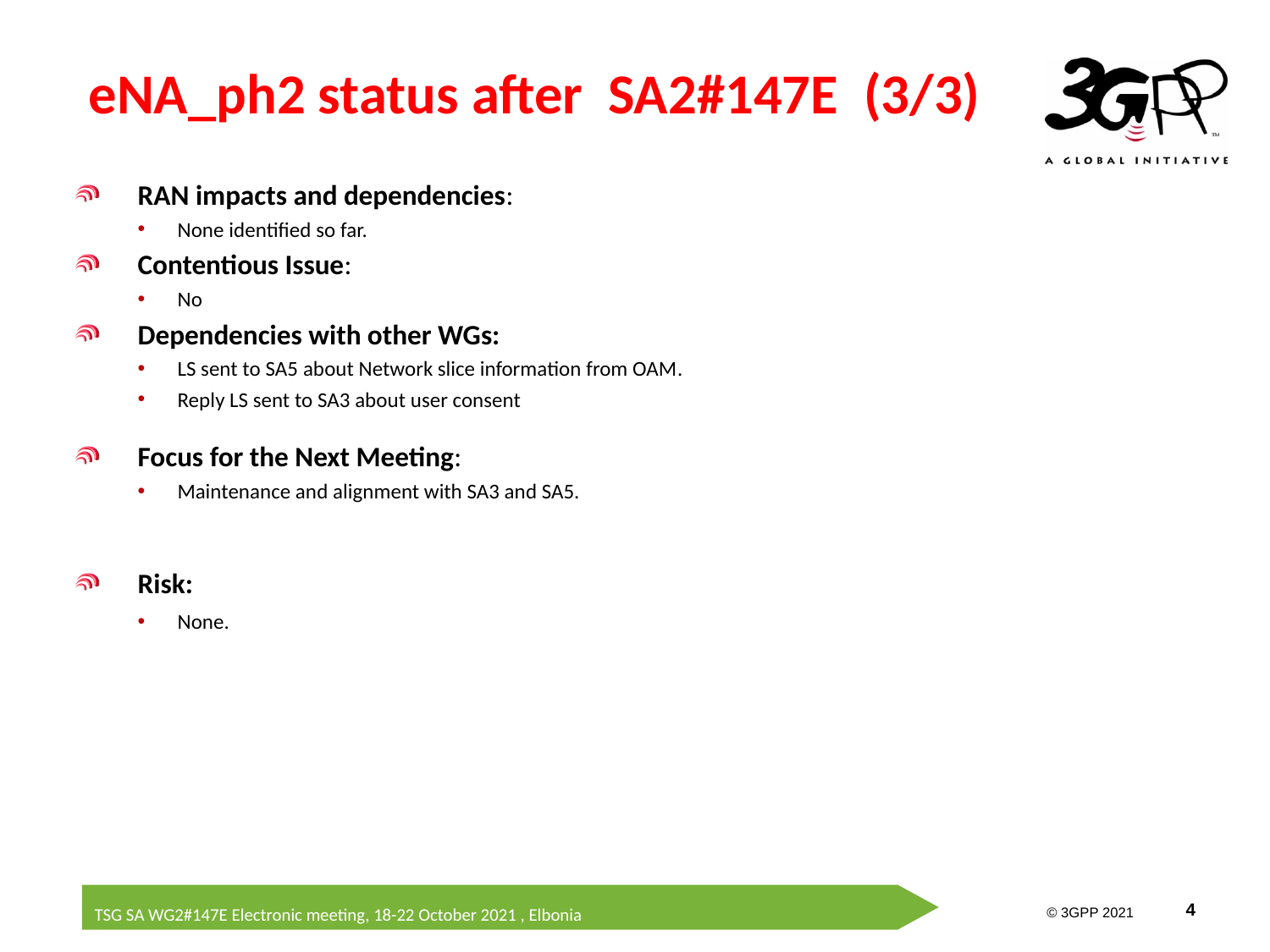

# eNA_ph2 status after  SA2#147E  (3/3)
RAN impacts and dependencies:
None identified so far.
Contentious Issue:
No
Dependencies with other WGs:
LS sent to SA5 about Network slice information from OAM.
Reply LS sent to SA3 about user consent

Focus for the Next Meeting:
Maintenance and alignment with SA3 and SA5.

Risk:
None.